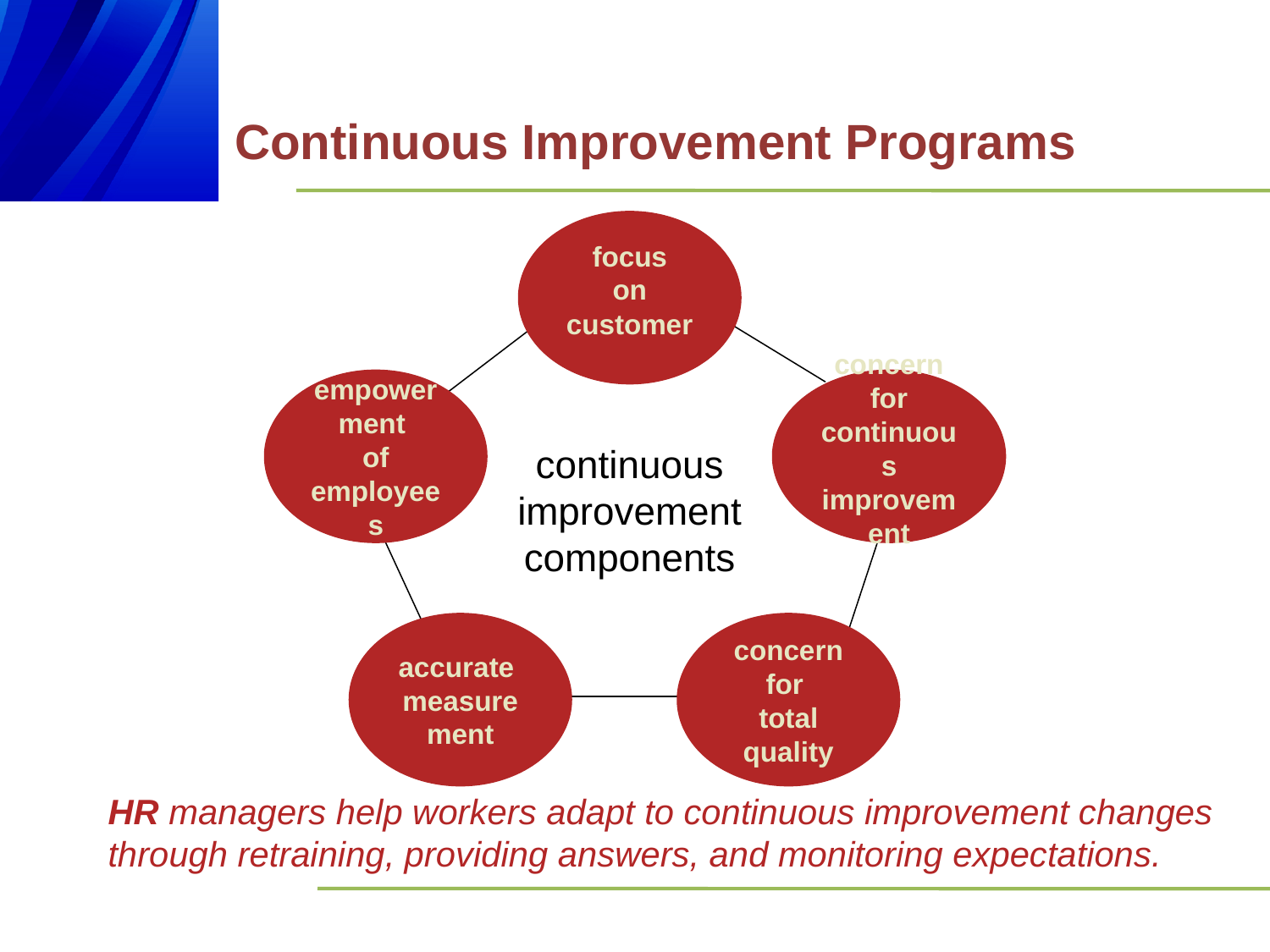

Continuous Improvement Programs
focus
on
customer

empowerment
of employees
concern for
continuous
improvement

continuous improvement components
accurate
measurement
concern for
total quality
HR managers help workers adapt to continuous improvement changes through retraining, providing answers, and monitoring expectations.